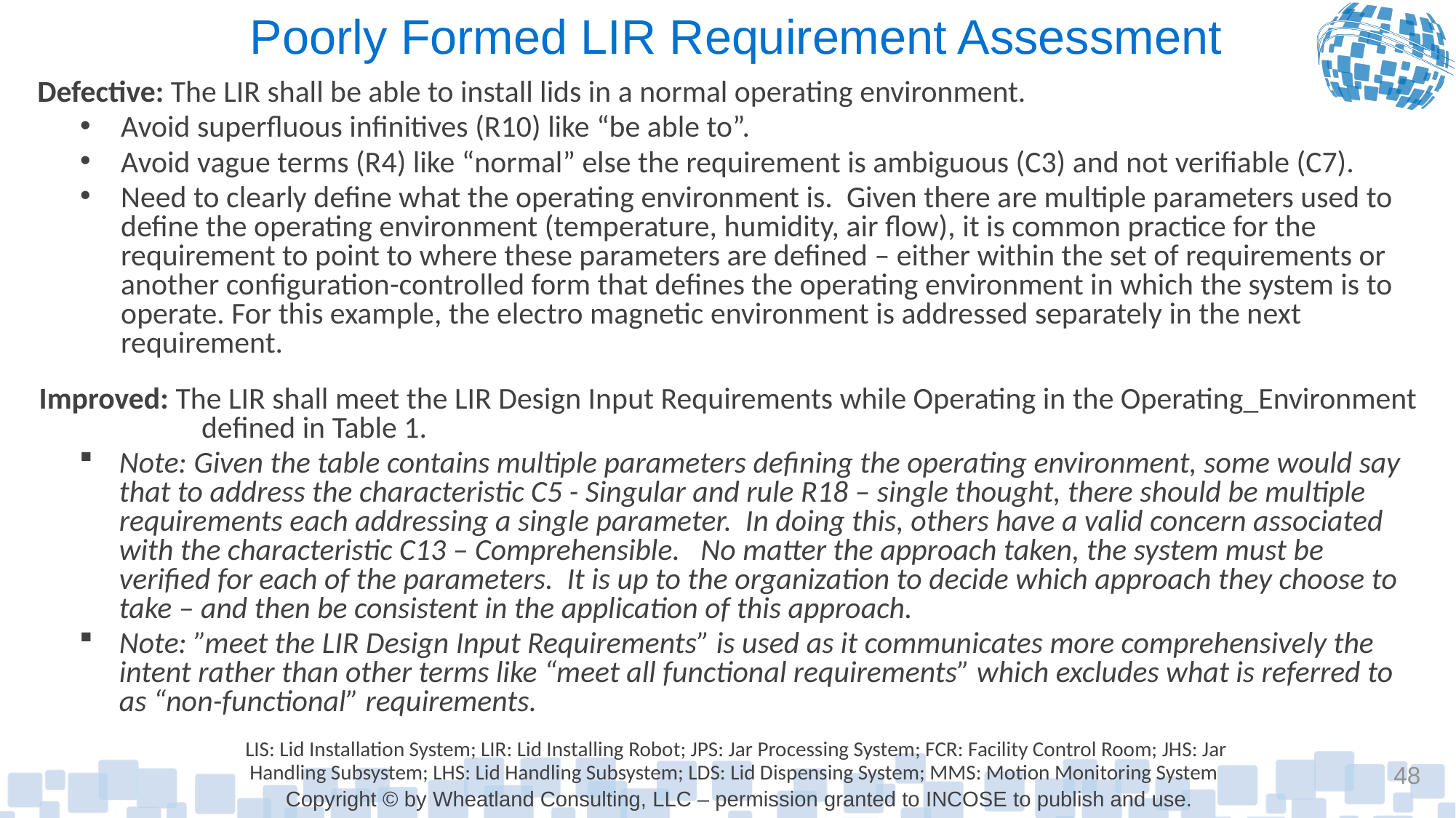

# Poorly Formed LIR Requirement Assessment
Defective: The LIR shall be able to install lids in a normal operating environment.
Avoid superfluous infinitives (R10) like “be able to”.
Avoid vague terms (R4) like “normal” else the requirement is ambiguous (C3) and not verifiable (C7).
Need to clearly define what the operating environment is.  Given there are multiple parameters used to define the operating environment (temperature, humidity, air flow), it is common practice for the requirement to point to where these parameters are defined – either within the set of requirements or another configuration-controlled form that defines the operating environment in which the system is to operate. For this example, the electro magnetic environment is addressed separately in the next requirement.

Improved: The LIR shall meet the LIR Design Input Requirements while Operating in the Operating_Environment defined in Table 1.
Note: Given the table contains multiple parameters defining the operating environment, some would say that to address the characteristic C5 - Singular and rule R18 – single thought, there should be multiple requirements each addressing a single parameter.  In doing this, others have a valid concern associated with the characteristic C13 – Comprehensible.   No matter the approach taken, the system must be verified for each of the parameters.  It is up to the organization to decide which approach they choose to take – and then be consistent in the application of this approach.
Note: ”meet the LIR Design Input Requirements” is used as it communicates more comprehensively the intent rather than other terms like “meet all functional requirements” which excludes what is referred to as “non-functional” requirements.

LIS: Lid Installation System; LIR: Lid Installing Robot; JPS: Jar Processing System; FCR: Facility Control Room; JHS: Jar Handling Subsystem; LHS: Lid Handling Subsystem; LDS: Lid Dispensing System; MMS: Motion Monitoring System
48
Copyright © by Wheatland Consulting, LLC – permission granted to INCOSE to publish and use.